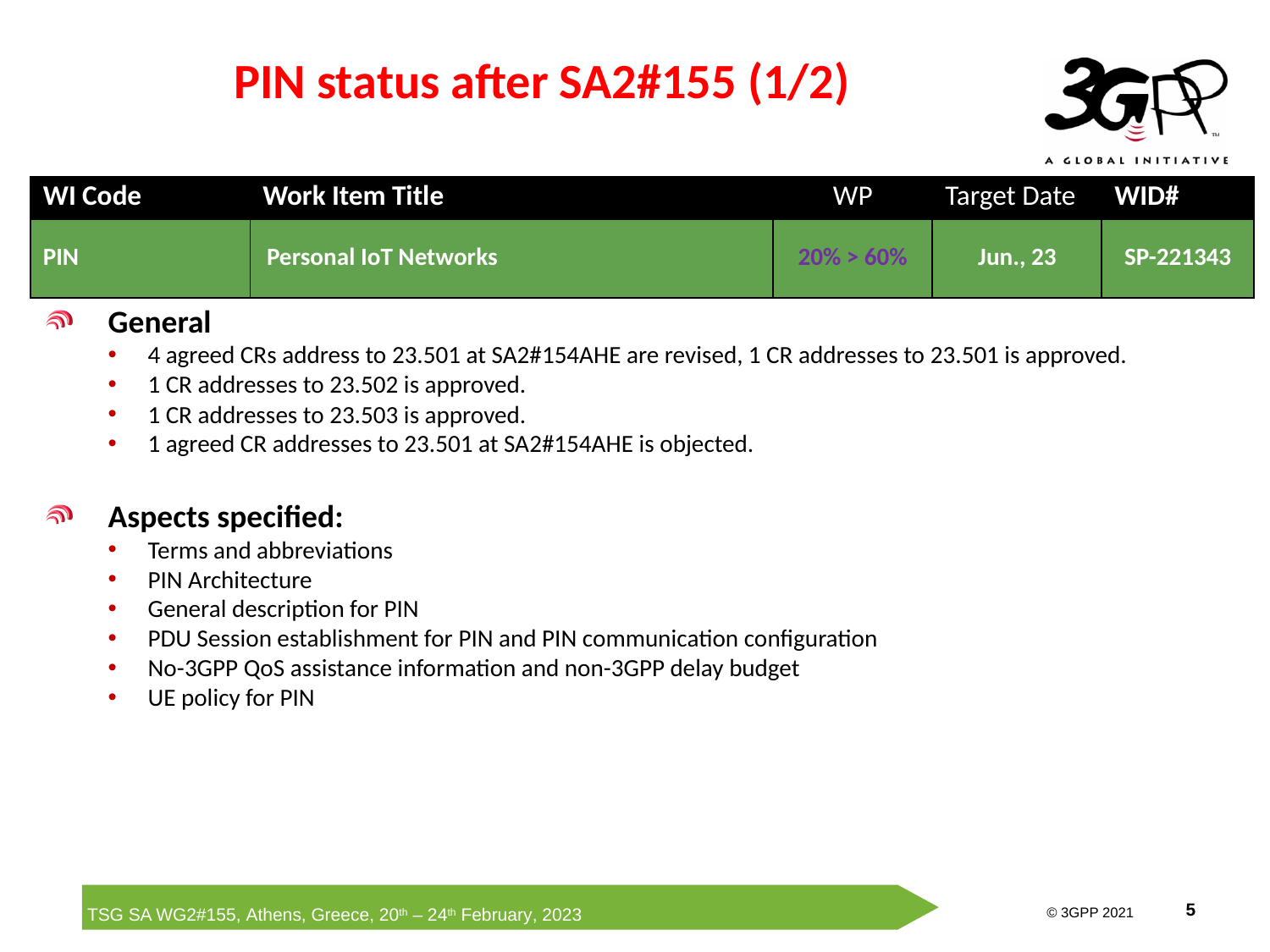

# PIN status after SA2#155 (1/2)
| WI Code | Work Item Title | WP | Target Date | WID# |
| --- | --- | --- | --- | --- |
| PIN | Personal IoT Networks | 20% > 60% | Jun., 23 | SP-221343 |
General
4 agreed CRs address to 23.501 at SA2#154AHE are revised, 1 CR addresses to 23.501 is approved.
1 CR addresses to 23.502 is approved.
1 CR addresses to 23.503 is approved.
1 agreed CR addresses to 23.501 at SA2#154AHE is objected.

Aspects specified:
Terms and abbreviations
PIN Architecture
General description for PIN
PDU Session establishment for PIN and PIN communication configuration
No-3GPP QoS assistance information and non-3GPP delay budget
UE policy for PIN